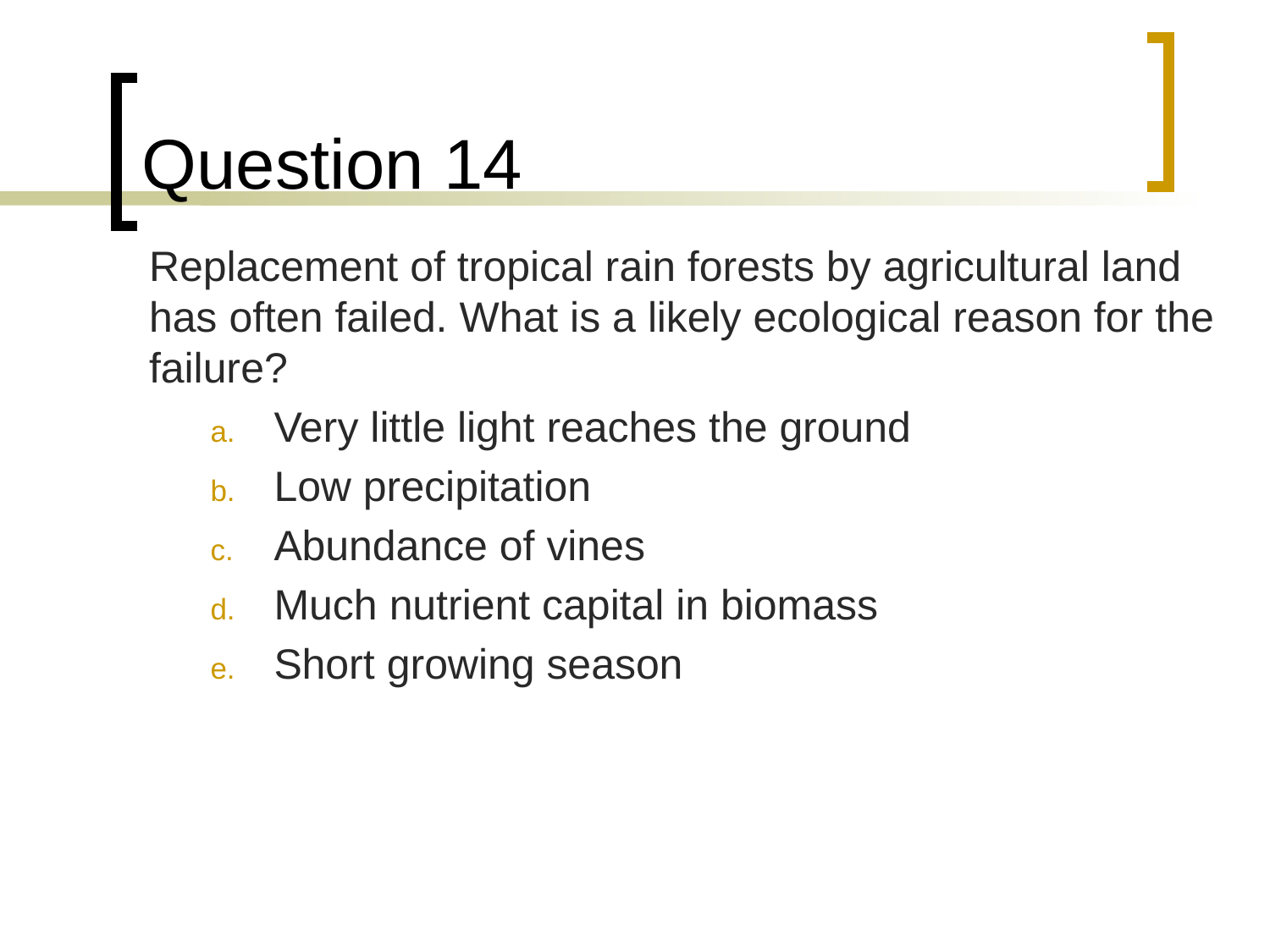

# Question 14
	Replacement of tropical rain forests by agricultural land has often failed. What is a likely ecological reason for the failure?
Very little light reaches the ground
Low precipitation
Abundance of vines
Much nutrient capital in biomass
Short growing season